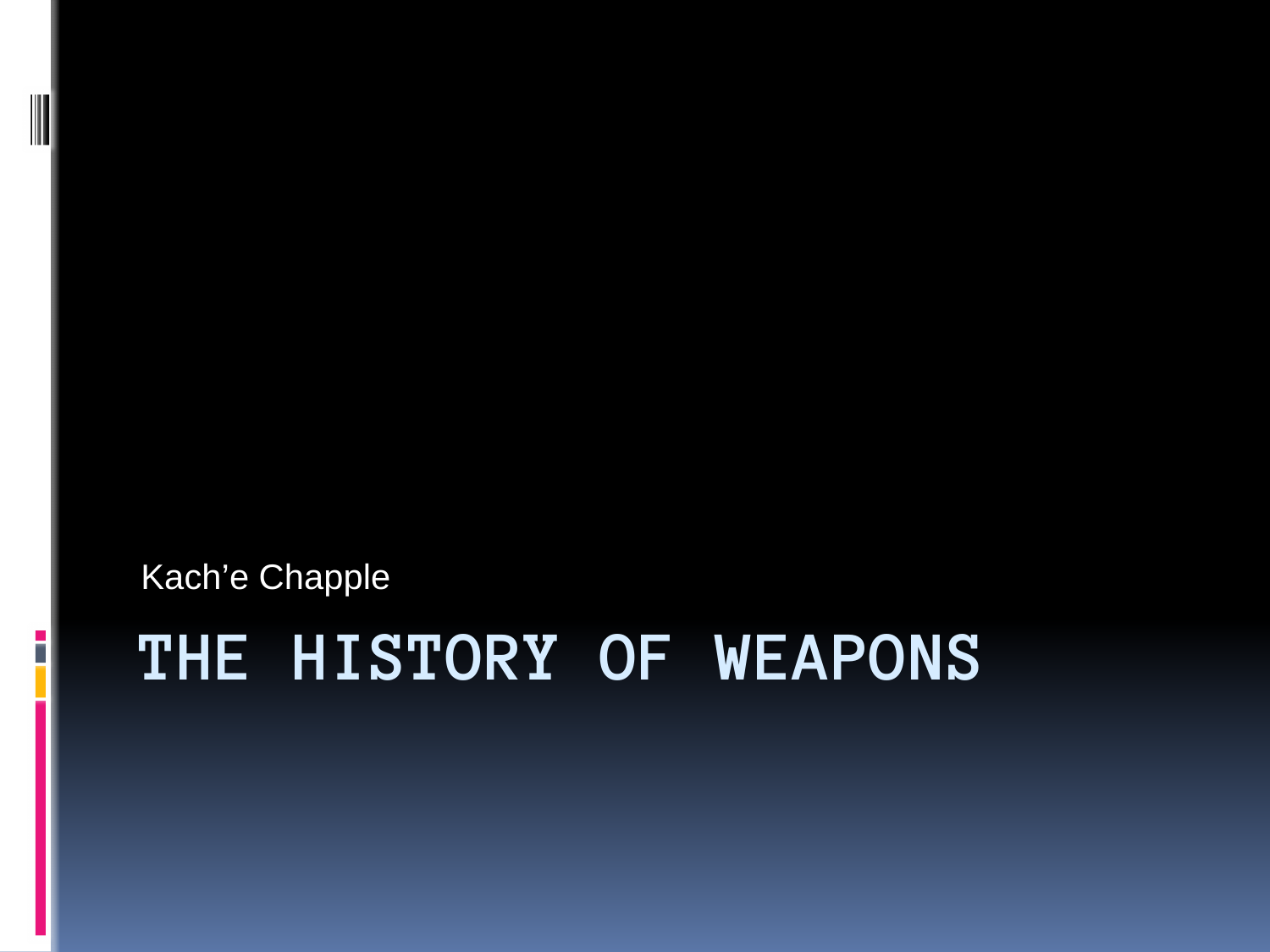

Kach’e Chapple
# The History of Weapons